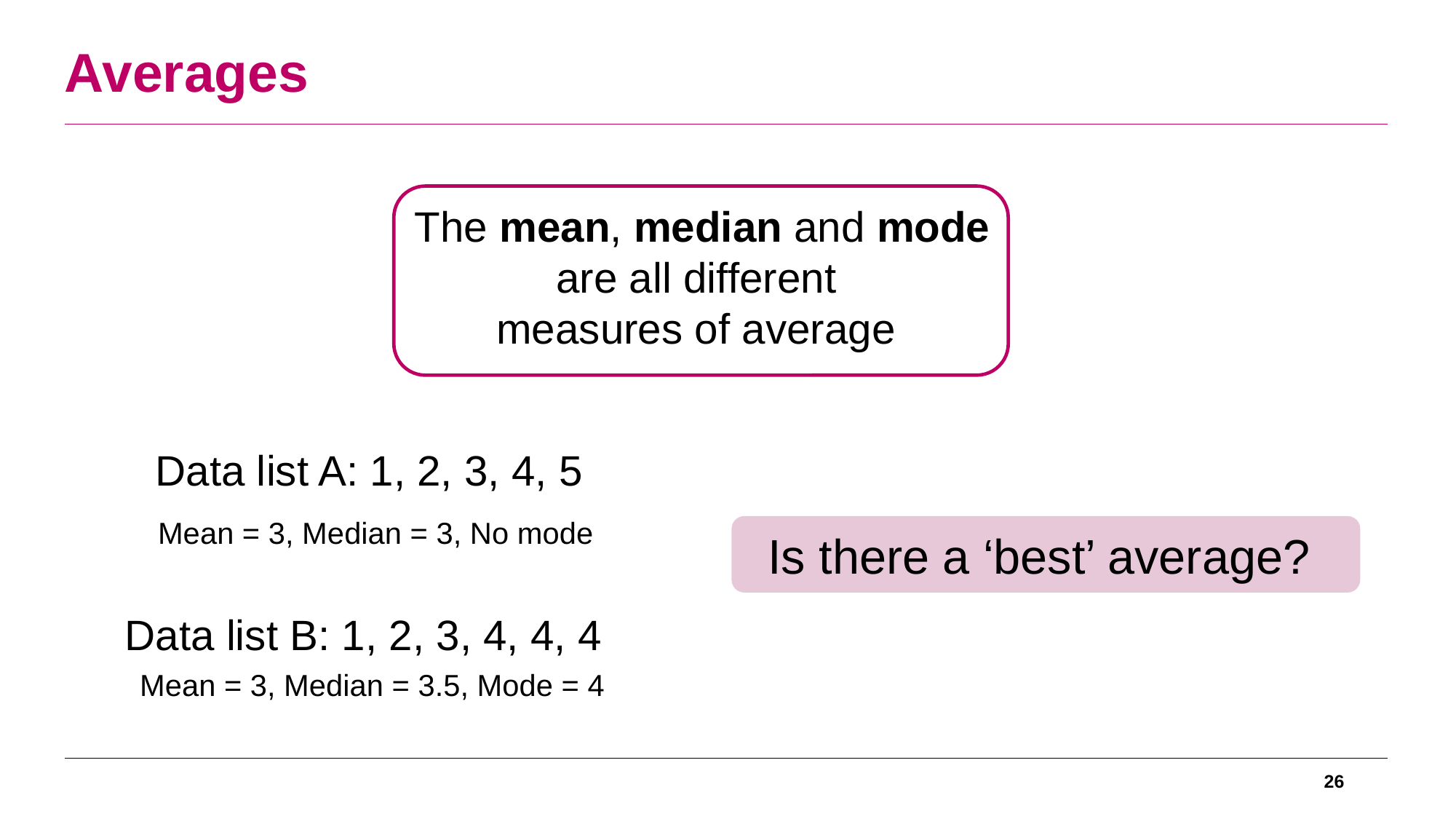

Averages

The mean, median and mode
are all different
measures of average
Data list A: 1, 2, 3, 4, 5

Data list B: 1, 2, 3, 4, 4, 4
Mean = 3, Median = 3, No mode
Is there a ‘best’ average?
Mean = 3, Median = 3.5, Mode = 4
26